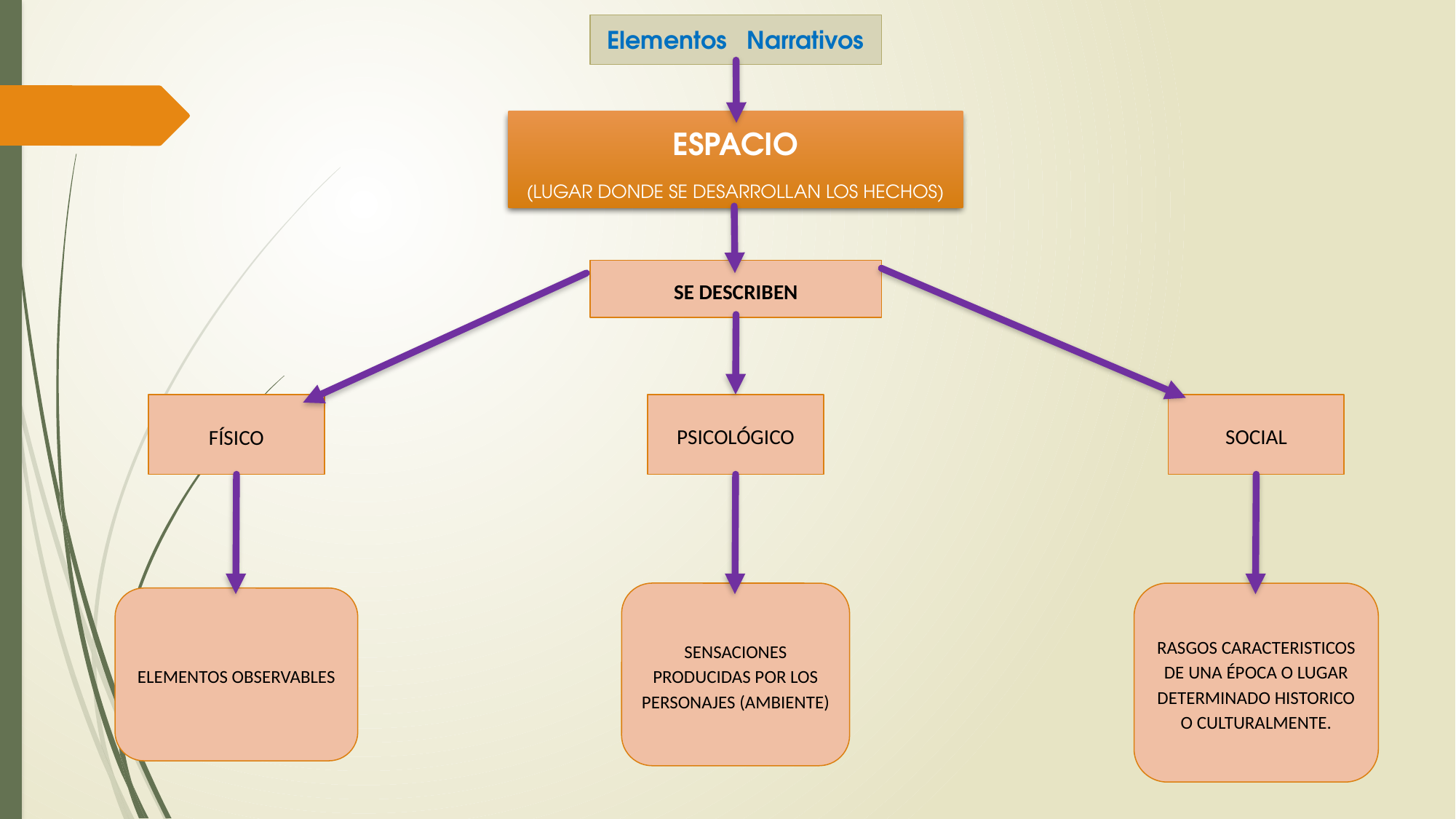

Elementos   Narrativos

ESPACIO
(LUGAR DONDE SE DESARROLLAN LOS HECHOS)

SE DESCRIBEN
PSICOLÓGICO
SOCIAL
FÍSICO
SENSACIONES PRODUCIDAS POR LOS PERSONAJES (AMBIENTE)
RASGOS CARACTERISTICOS DE UNA ÉPOCA O LUGAR DETERMINADO HISTORICO O CULTURALMENTE.
ELEMENTOS OBSERVABLES